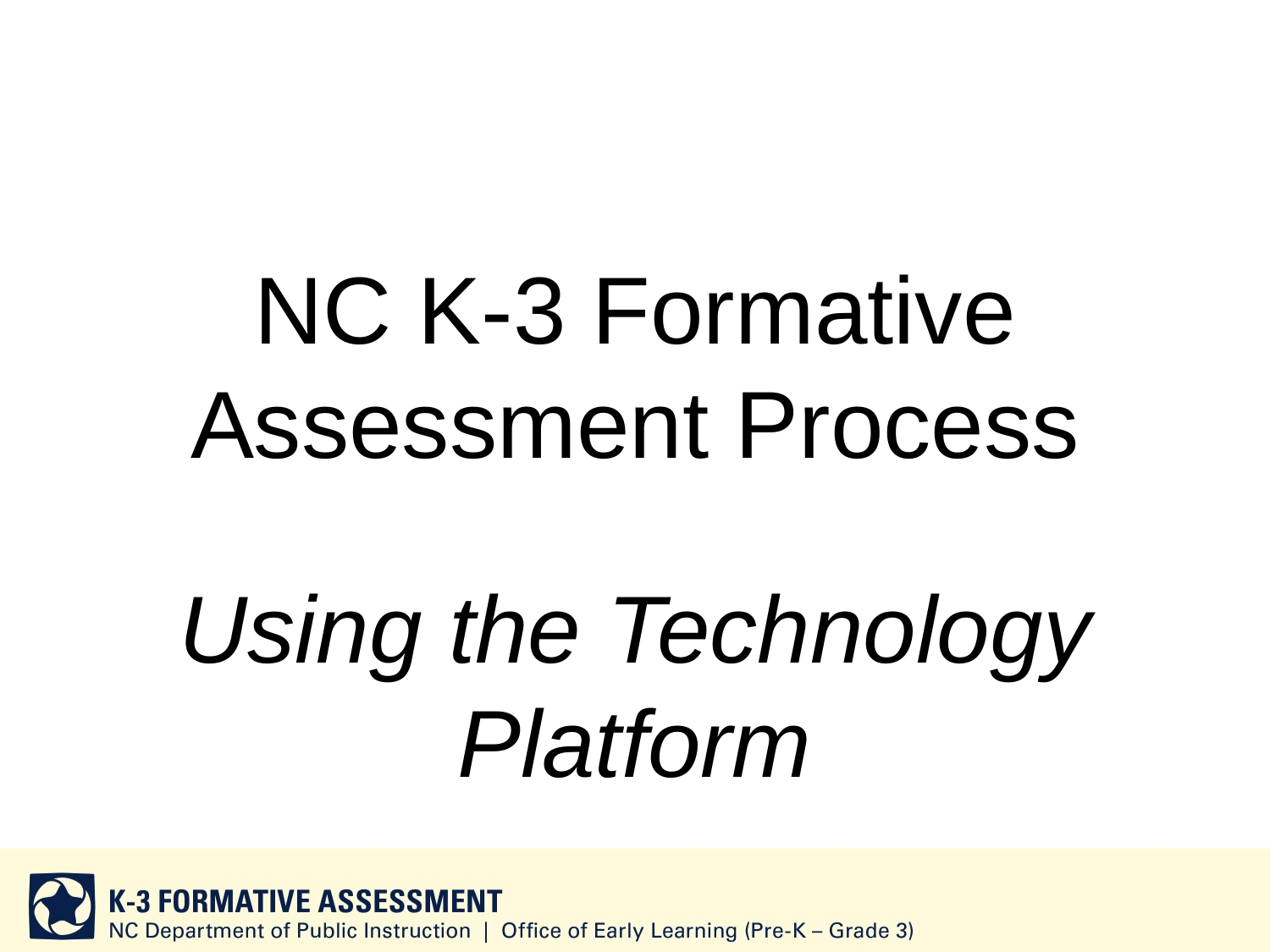

NC K-3 Formative Assessment Process
Using the Technology Platform